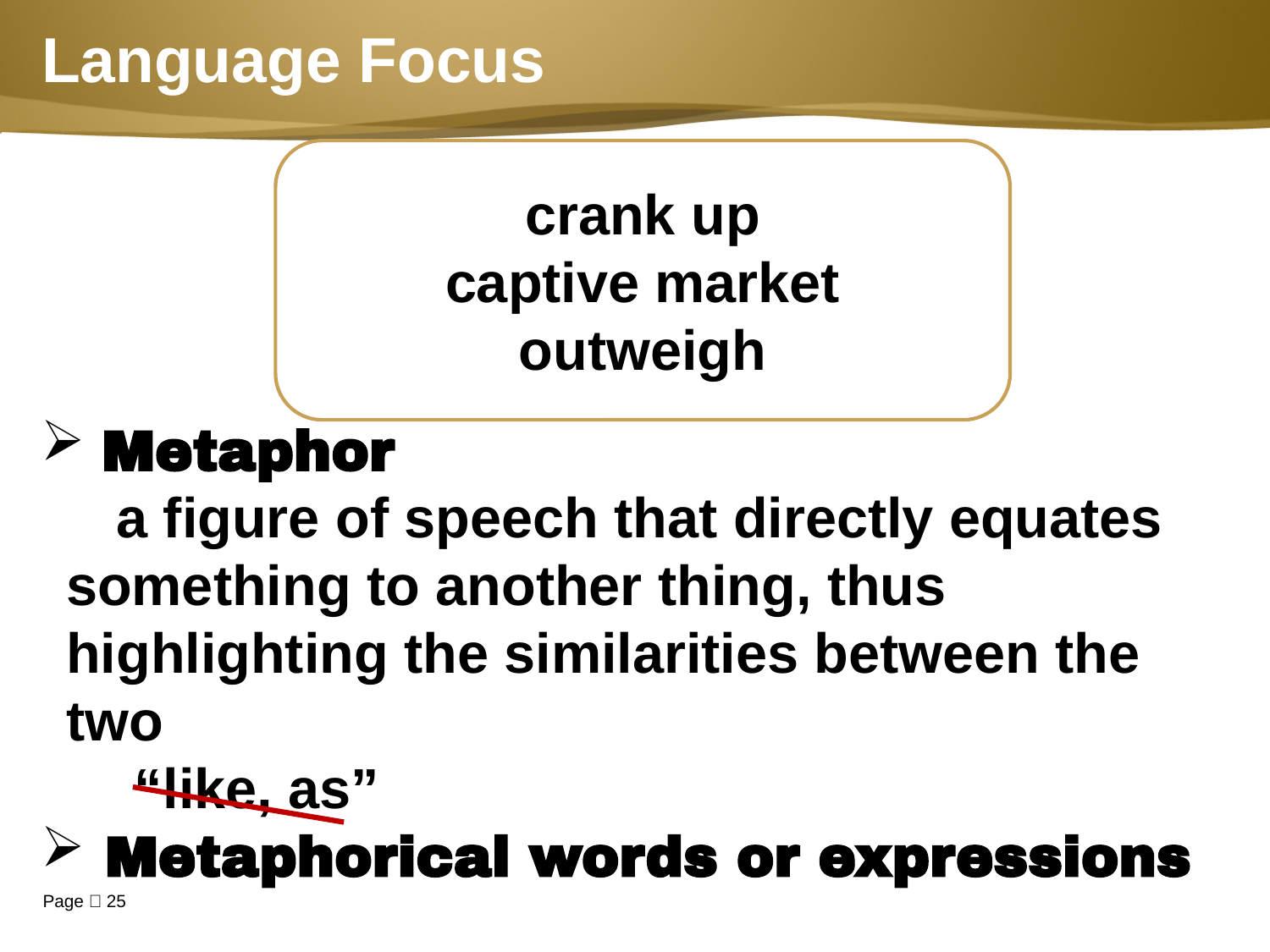

# Language Focus
crank up
captive market
outweigh
 Metaphor
    a figure of speech that directly equates something to another thing, thus highlighting the similarities between the two
      “like, as”
 Metaphorical words or expressions